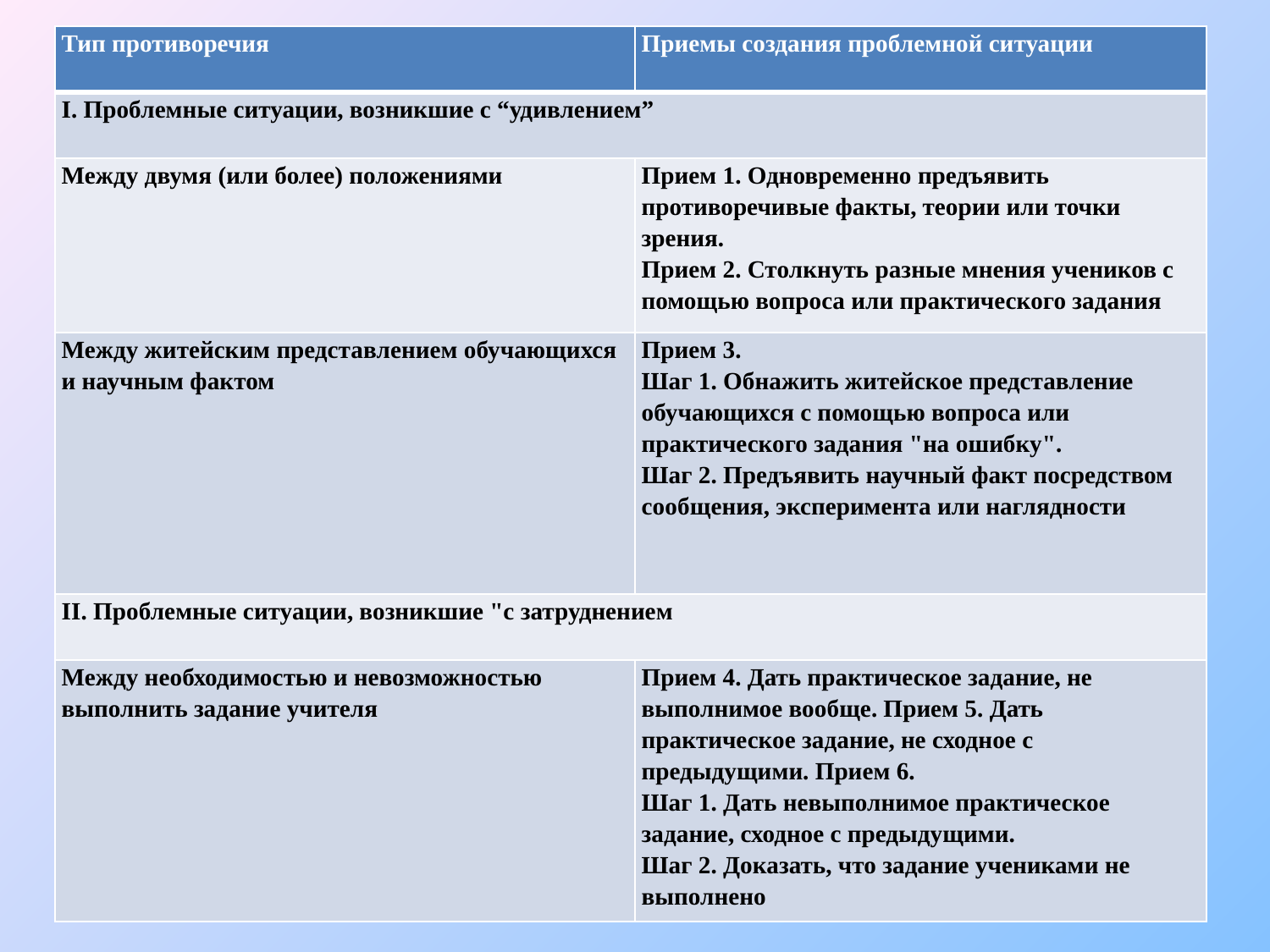

| Тип противоречия | Приемы создания проблемной ситуации |
| --- | --- |
| I. Проблемные ситуации, возникшие с “удивлением” |  |
| Между двумя (или более) положениями | Прием 1. Одновременно предъявить противоречивые факты, теории или точки зрения. Прием 2. Столкнуть разные мнения учеников с помощью вопроса или практического задания |
| Между житейским представлением обучающихся и научным фактом | Прием 3. Шаг 1. Обнажить житейское представление обучающихся с помощью вопроса или практического задания "на ошибку". Шаг 2. Предъявить научный факт посредством сообщения, эксперимента или наглядности |
| II. Проблемные ситуации, возникшие "с затруднением |  |
| Между необходимостью и невозможностью выполнить задание учителя | Прием 4. Дать практическое задание, не выполнимое вообще. Прием 5. Дать практическое задание, не сходное с предыдущими. Прием 6. Шаг 1. Дать невыполнимое практическое задание, сходное с предыдущими. Шаг 2. Доказать, что задание учениками не выполнено |
#